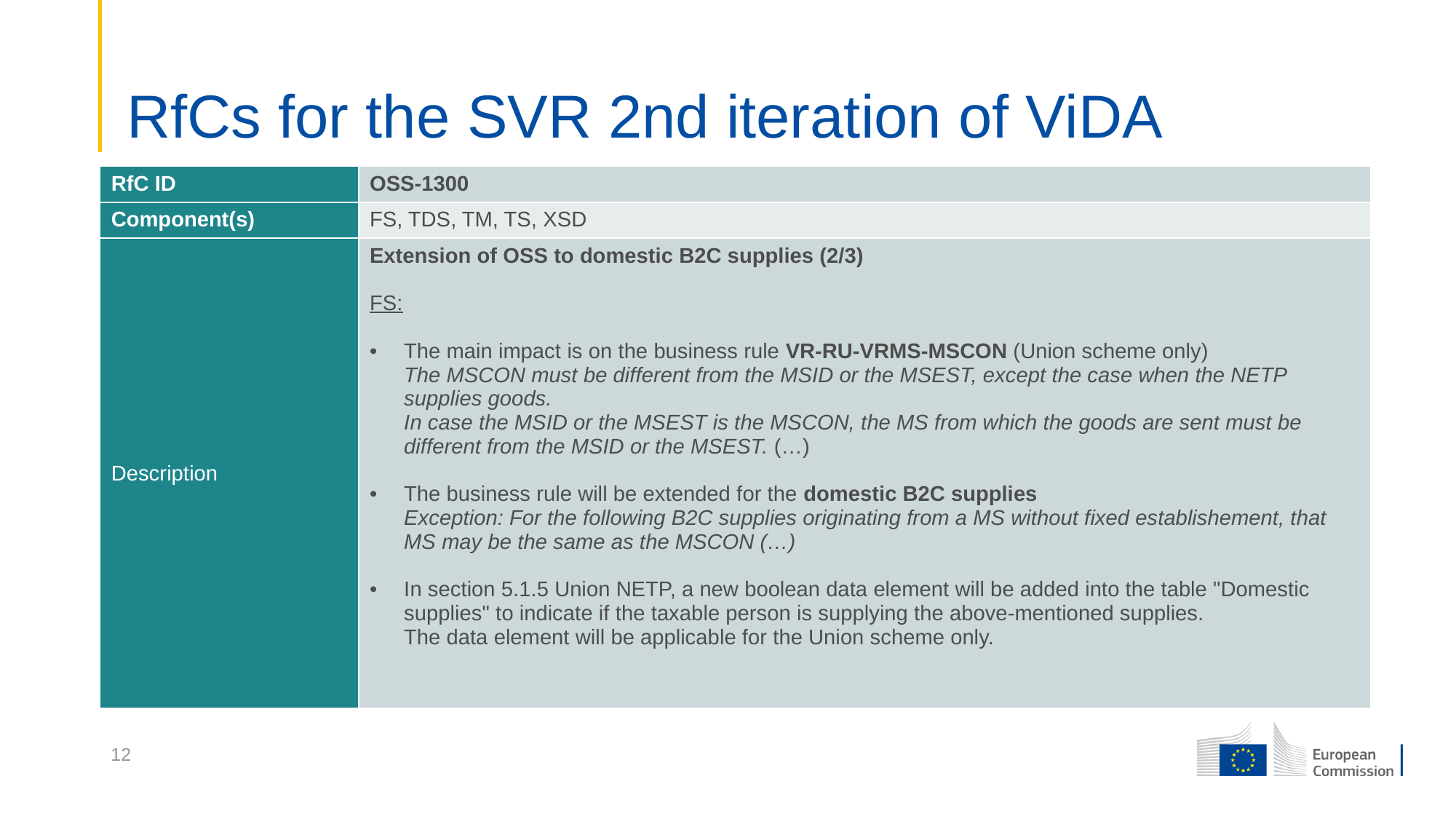

# RfCs for the SVR 2nd iteration of ViDA
| RfC ID | OSS-1300 |
| --- | --- |
| Component(s) | FS, TDS, TM, TS, XSD |
| Description | Extension of OSS to domestic B2C supplies (2/3) FS: The main impact is on the business rule VR-RU-VRMS-MSCON (Union scheme only) The MSCON must be different from the MSID or the MSEST, except the case when the NETP supplies goods. In case the MSID or the MSEST is the MSCON, the MS from which the goods are sent must be different from the MSID or the MSEST. (…) The business rule will be extended for the domestic B2C supplies Exception: For the following B2C supplies originating from a MS without fixed establishement, that MS may be the same as the MSCON (…) In section 5.1.5 Union NETP, a new boolean data element will be added into the table "Domestic supplies" to indicate if the taxable person is supplying the above-mentioned supplies. The data element will be applicable for the Union scheme only. |
12